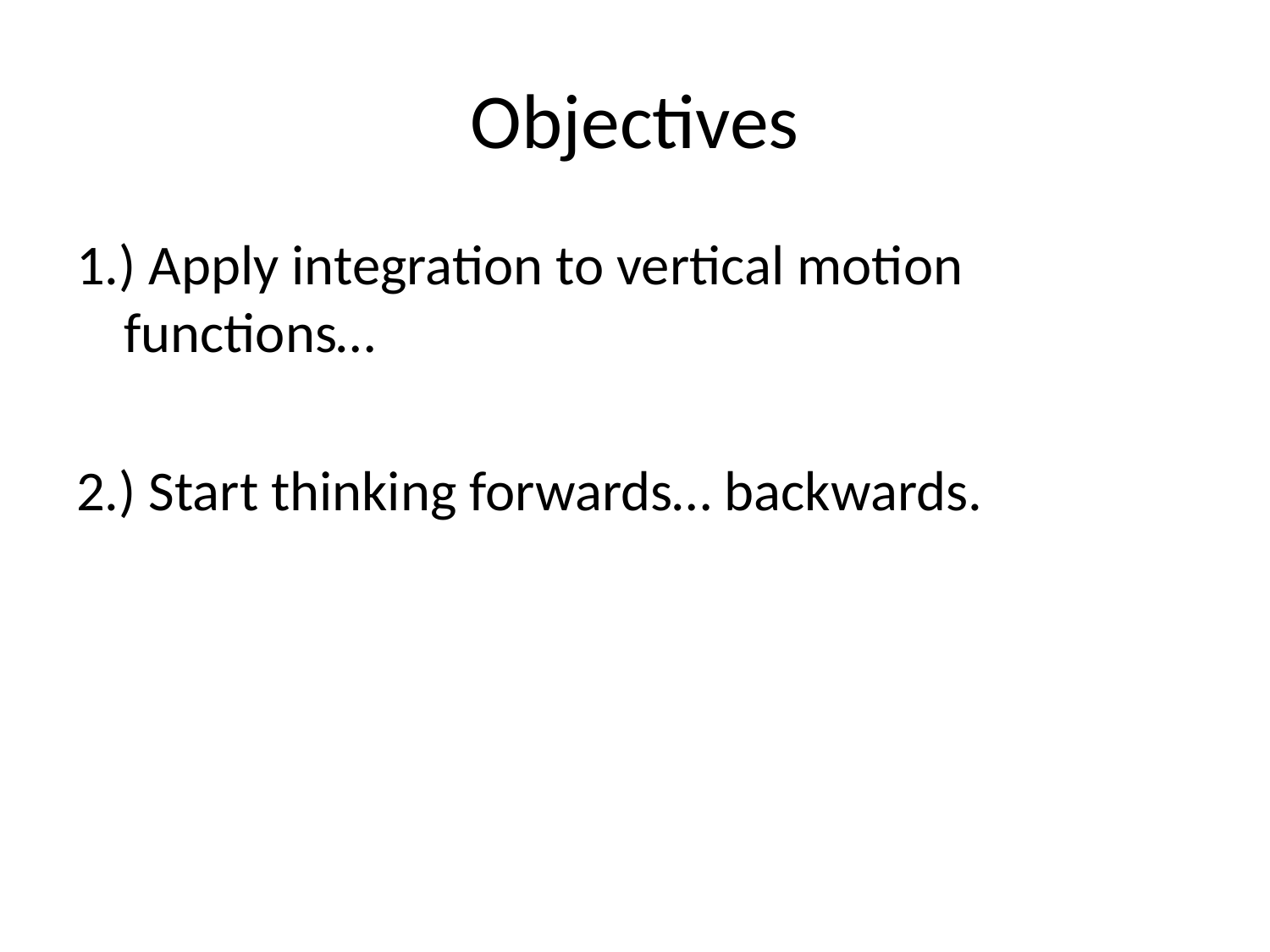

# Objectives
1.) Apply integration to vertical motion functions…

2.) Start thinking forwards… backwards.